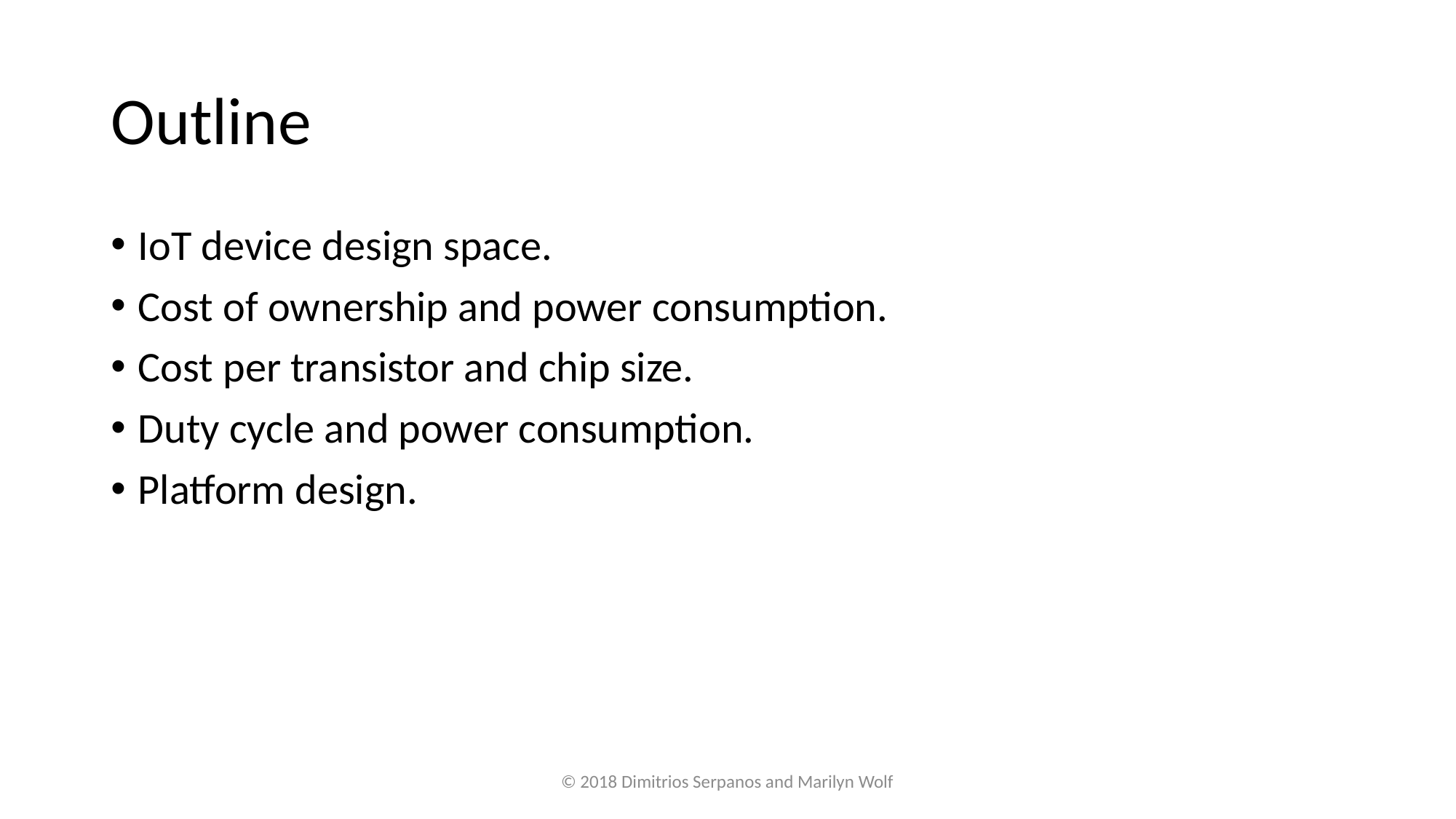

# Outline
IoT device design space.
Cost of ownership and power consumption.
Cost per transistor and chip size.
Duty cycle and power consumption.
Platform design.
© 2018 Dimitrios Serpanos and Marilyn Wolf